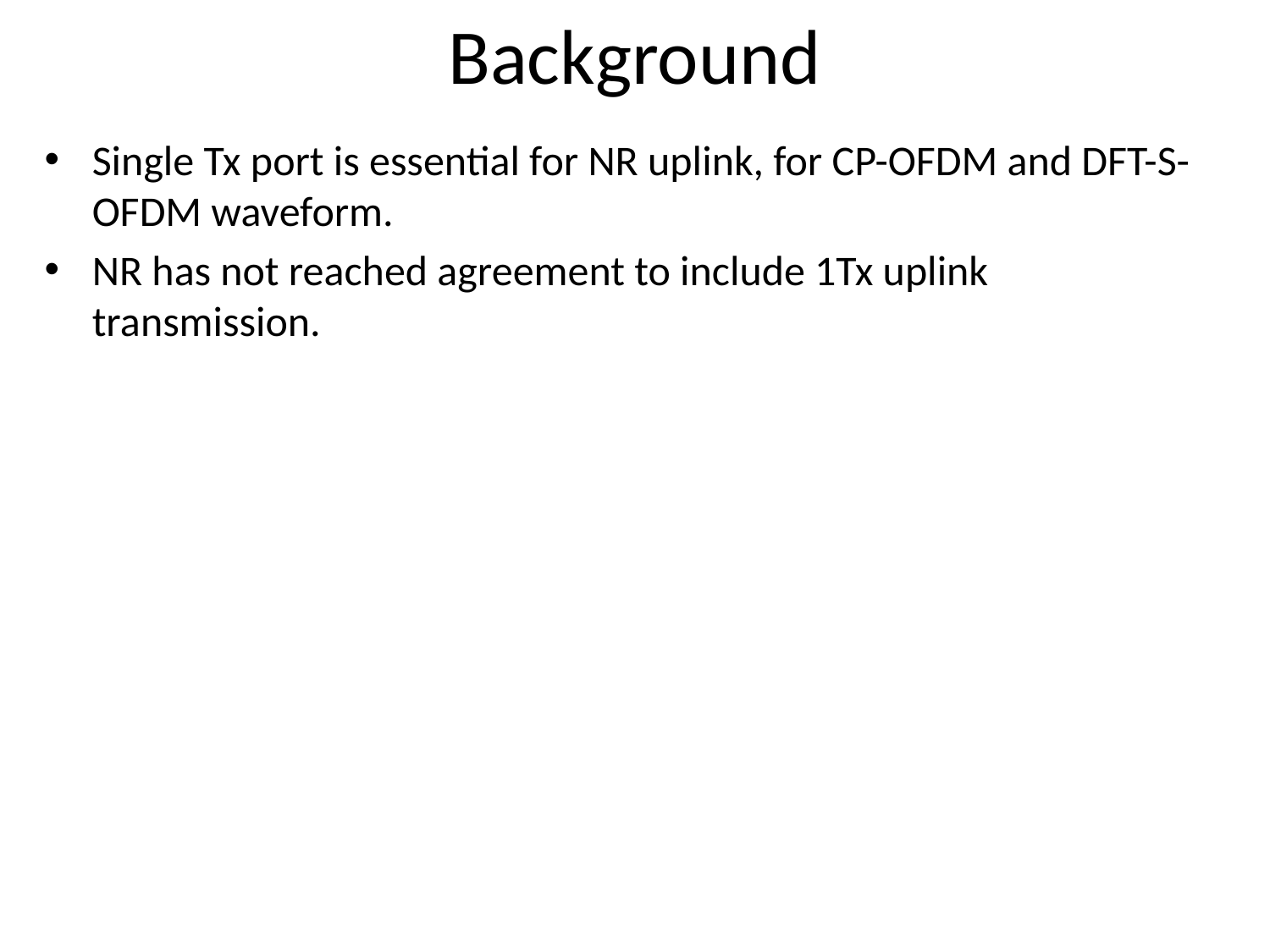

# Background
Single Tx port is essential for NR uplink, for CP-OFDM and DFT-S-OFDM waveform.
NR has not reached agreement to include 1Tx uplink transmission.